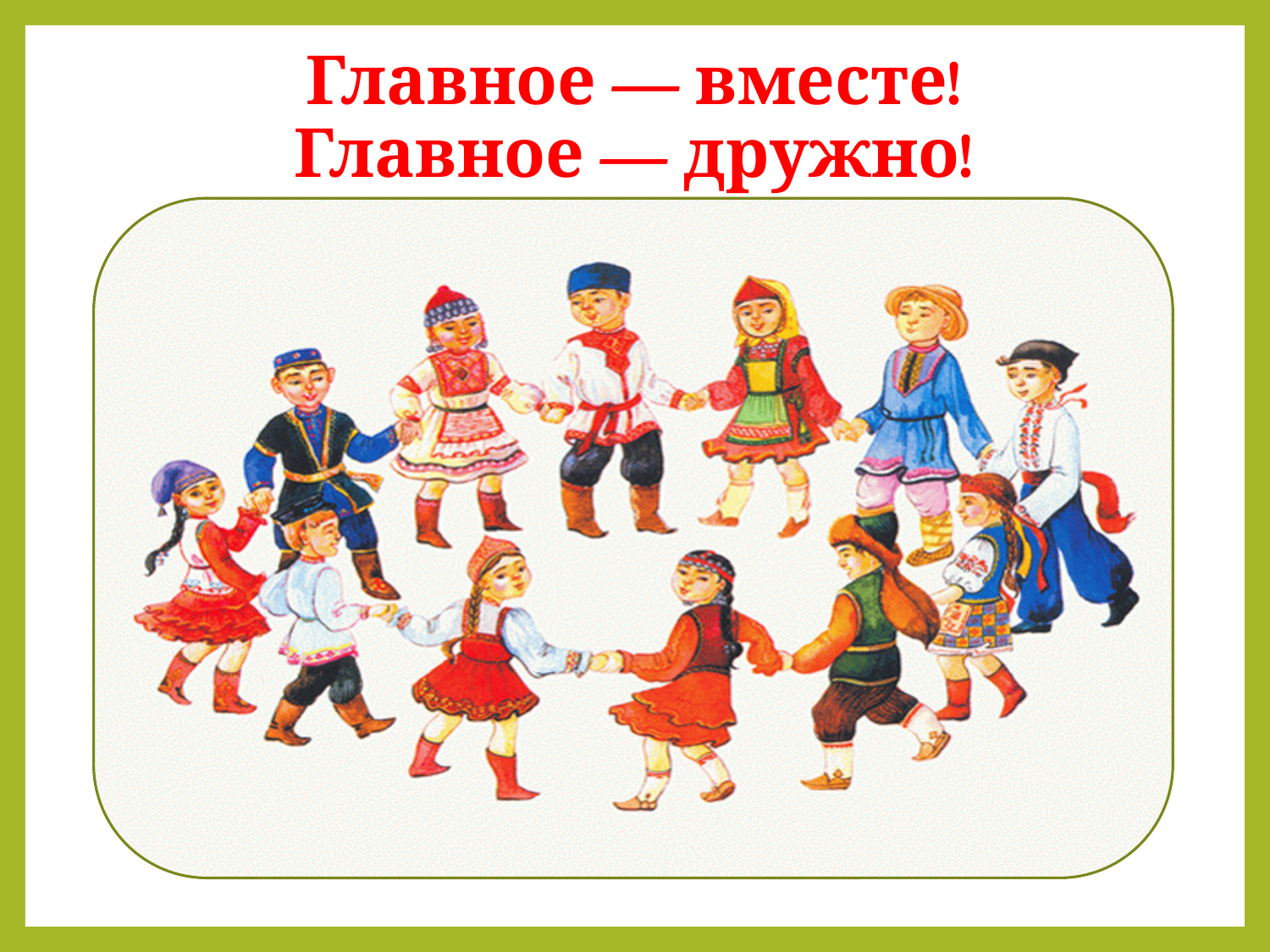

# Главное — вместе! Главное — дружно!